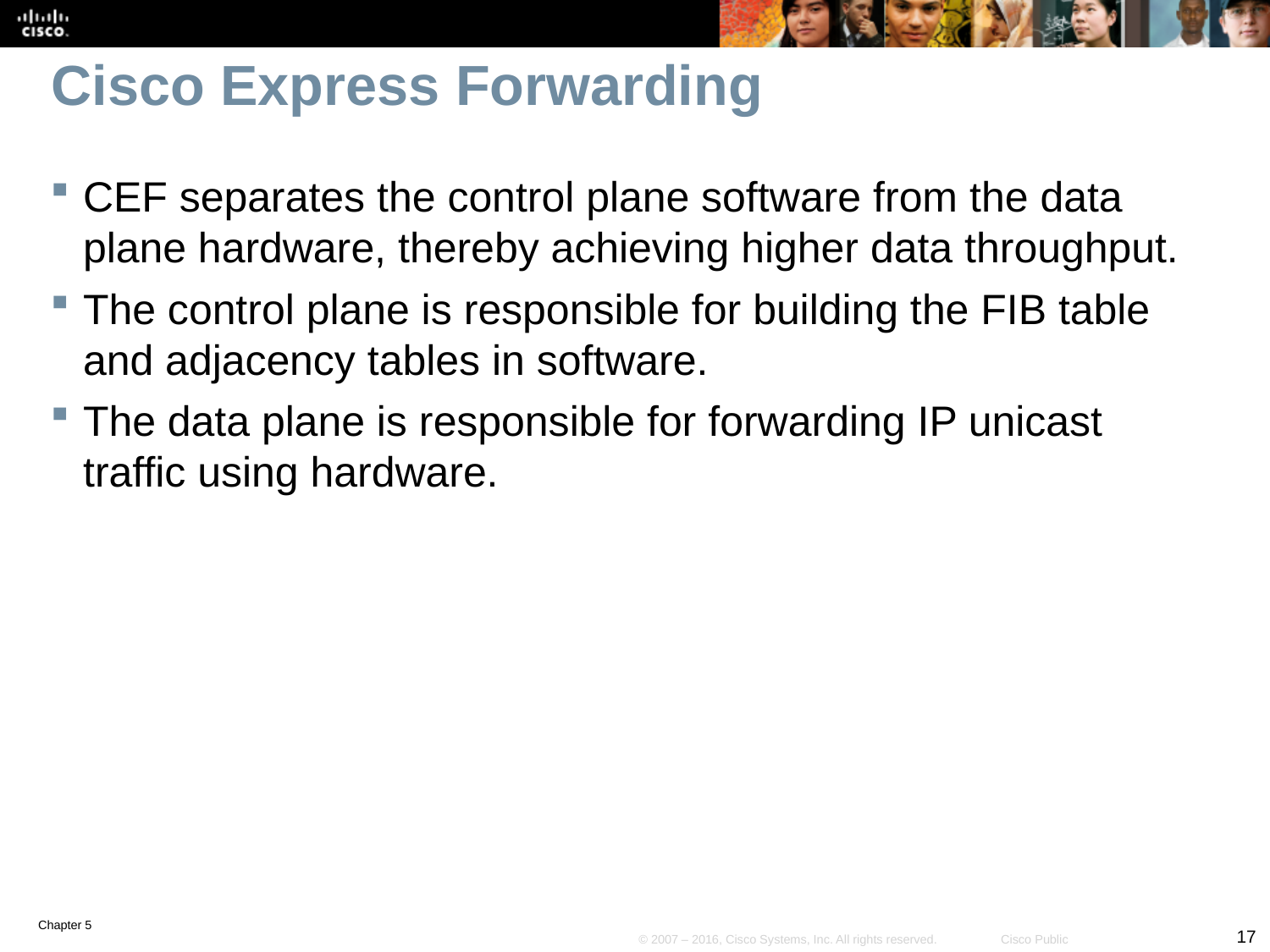

# Cisco Express Forwarding
CEF separates the control plane software from the data plane hardware, thereby achieving higher data throughput.
The control plane is responsible for building the FIB table and adjacency tables in software.
The data plane is responsible for forwarding IP unicast traffic using hardware.